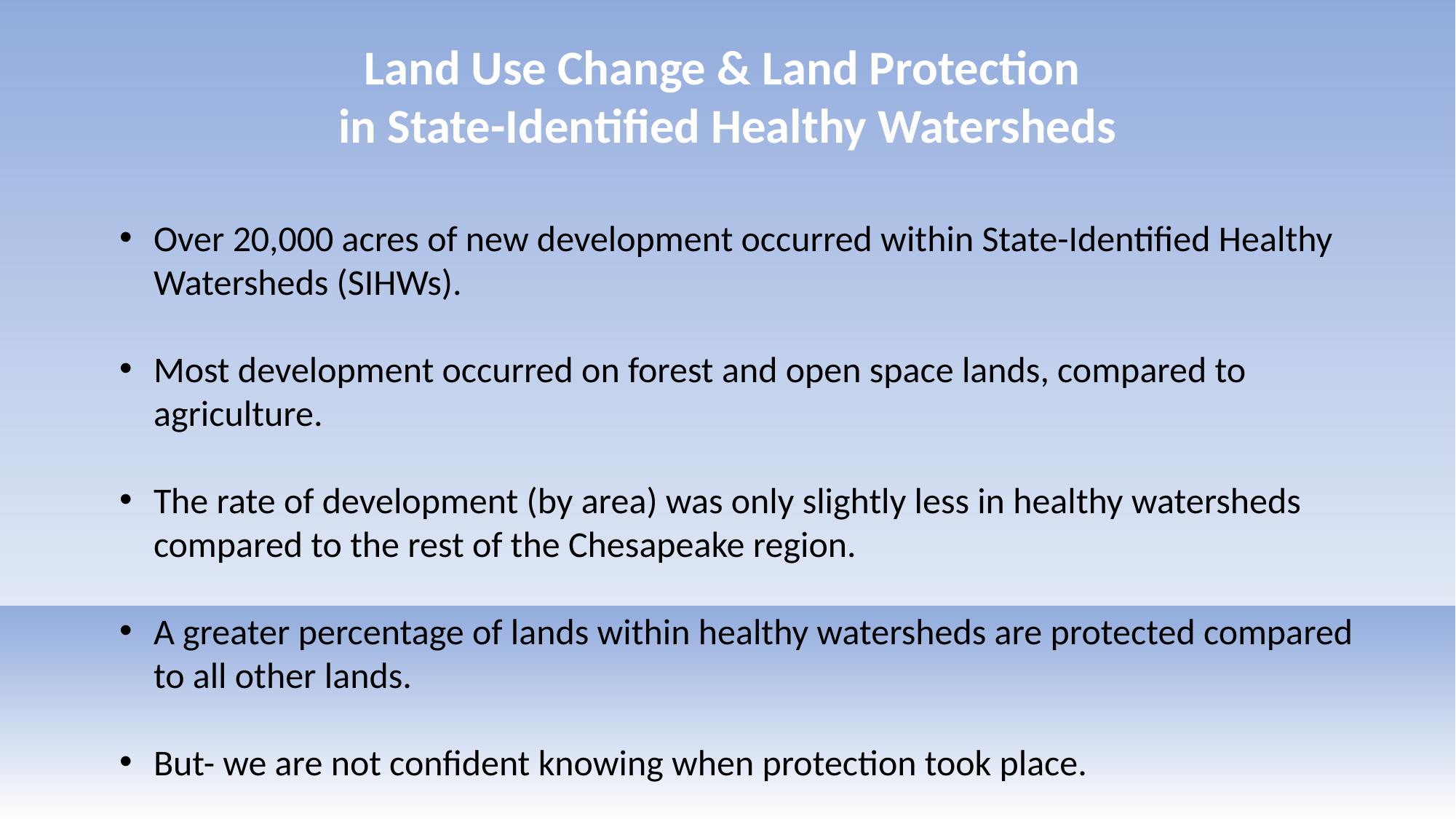

Land Use Change & Land Protection
in State-Identified Healthy Watersheds

Over 20,000 acres of new development occurred within State-Identified Healthy Watersheds (SIHWs).

Most development occurred on forest and open space lands, compared to agriculture.

The rate of development (by area) was only slightly less in healthy watersheds compared to the rest of the Chesapeake region.

A greater percentage of lands within healthy watersheds are protected compared to all other lands.

But- we are not confident knowing when protection took place.